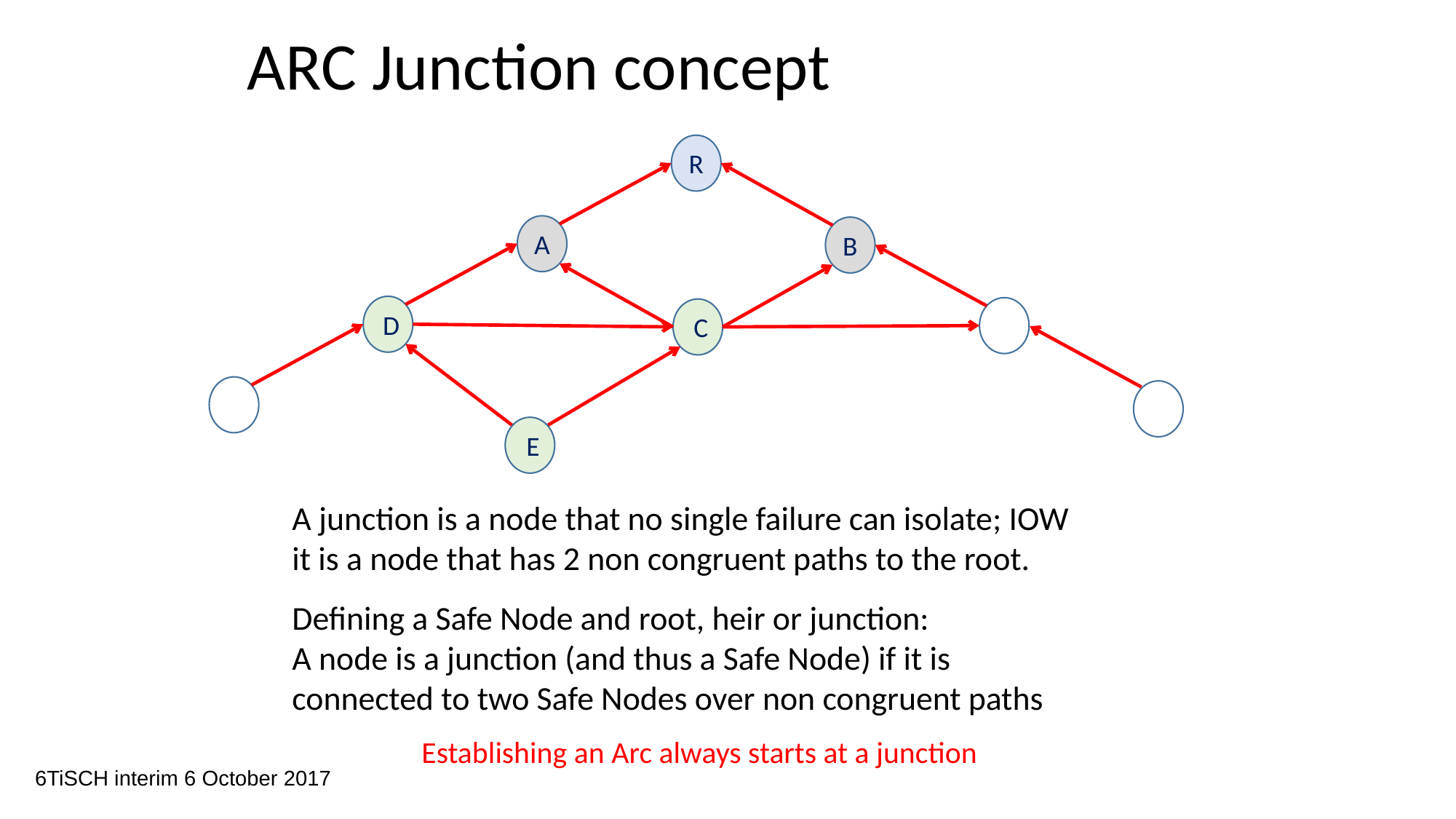

# ARC Junction concept
R
A
B
 D

 C

 E
A junction is a node that no single failure can isolate; IOW it is a node that has 2 non congruent paths to the root.

Defining a Safe Node and root, heir or junction:
A node is a junction (and thus a Safe Node) if it is connected to two Safe Nodes over non congruent paths
Establishing an Arc always starts at a junction